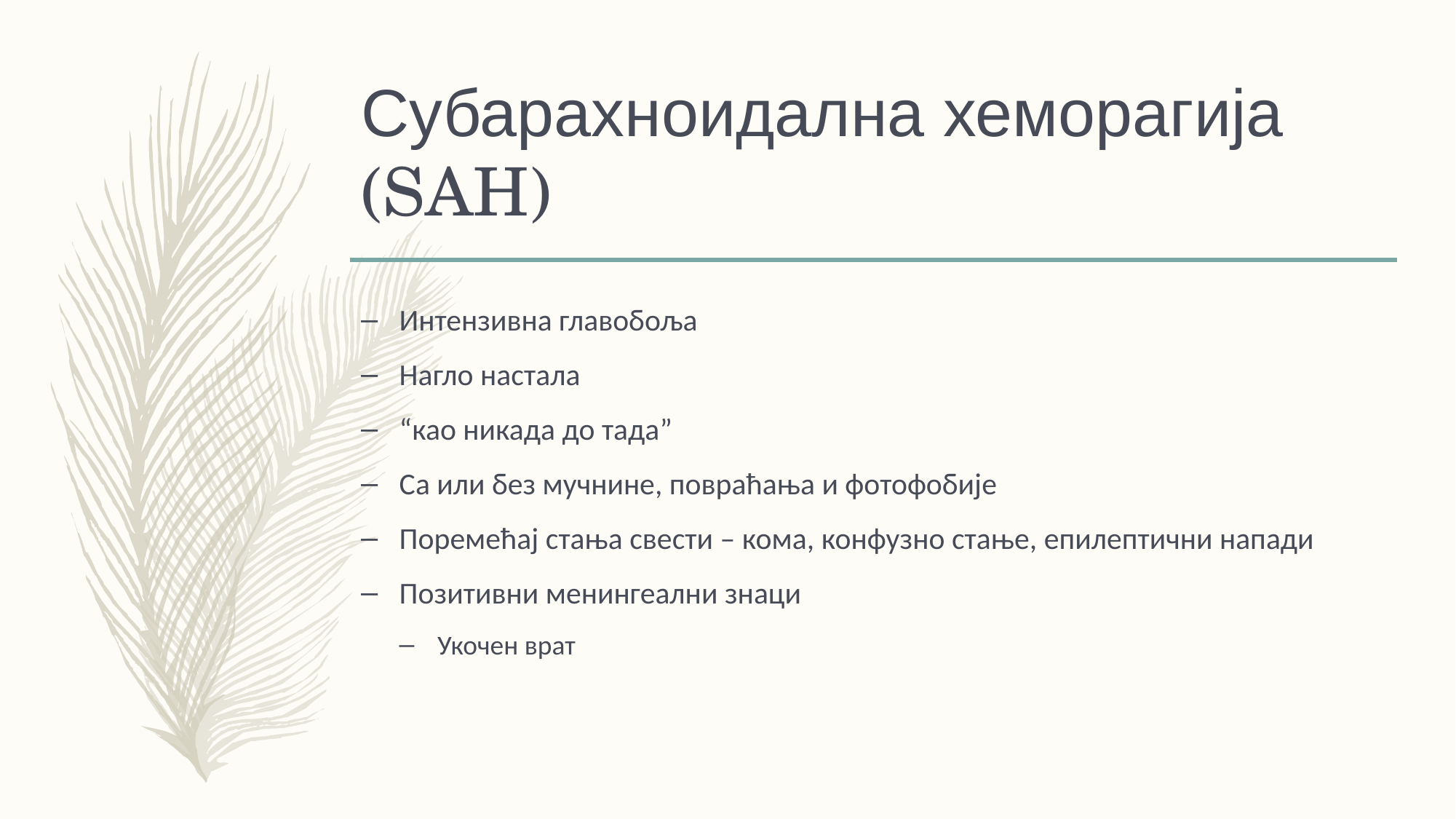

# Субарахноидална хеморагија (SAH)
Интензивна главобоља
Нагло настала
“као никада до тада”
Са или без мучнине, повраћања и фотофобије
Поремећај стања свести – кома, конфузно стање, епилептични напади
Позитивни менингеални знаци
Укочен врат